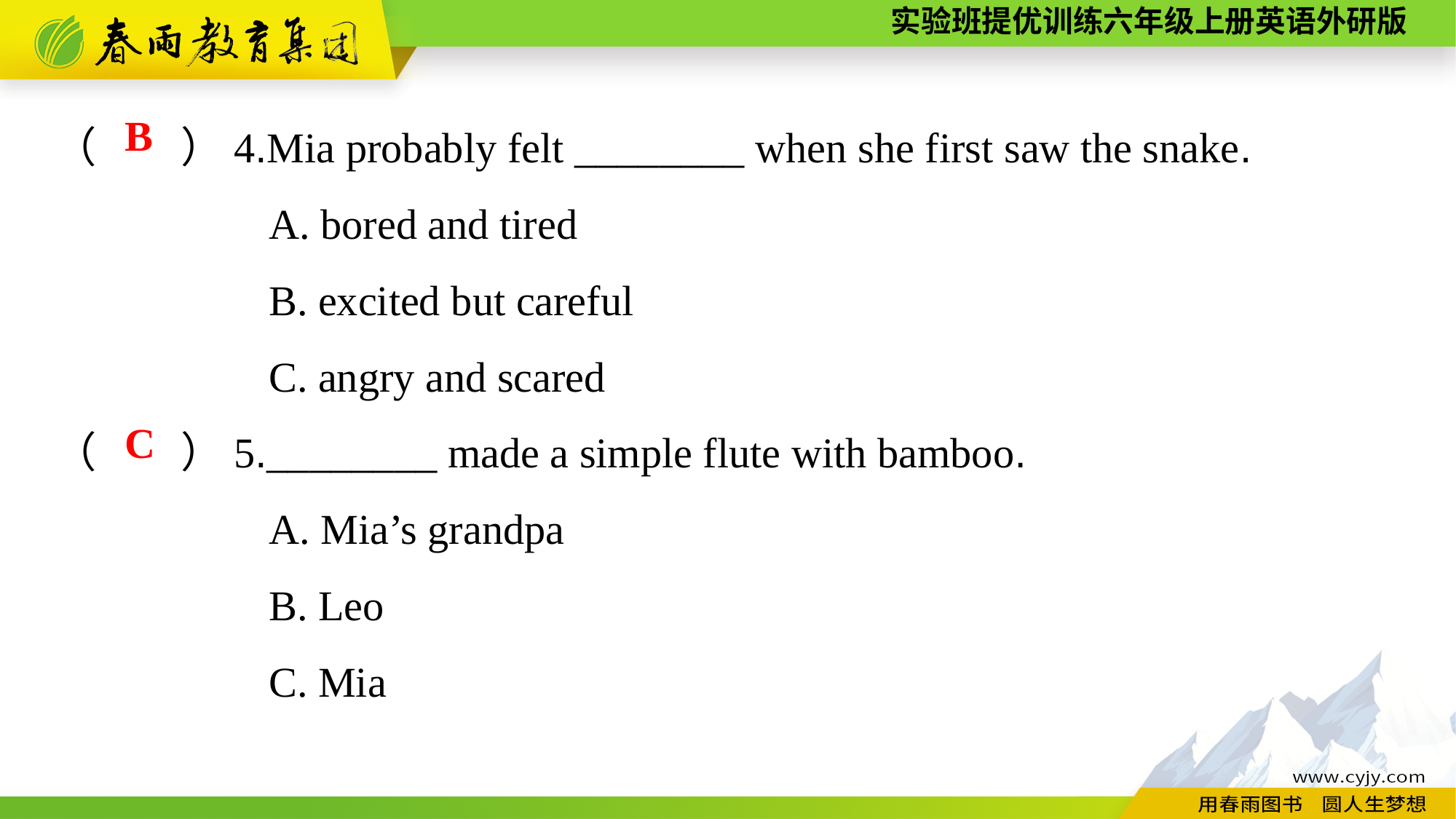

（　　）4.Mia probably felt ________ when she first saw the snake.
A. bored and tired
B. excited but careful
C. angry and scared
（　　）5.________ made a simple flute with bamboo.
A. Mia’s grandpa
B. Leo
C. Mia
B
C